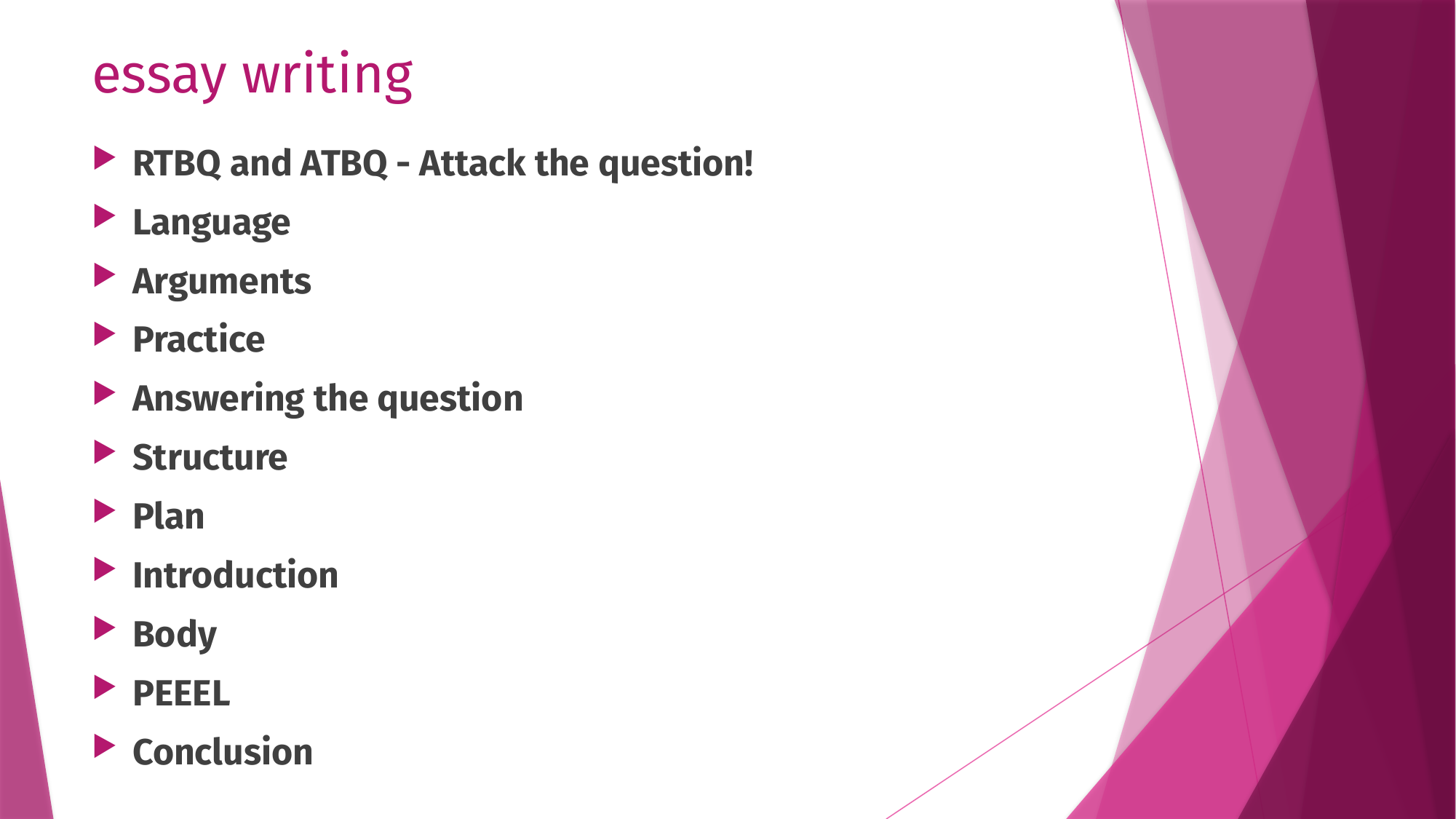

# essay writing
RTBQ and ATBQ - Attack the question!
Language
Arguments
Practice
Answering the question
Structure
Plan
Introduction
Body
PEEEL
Conclusion